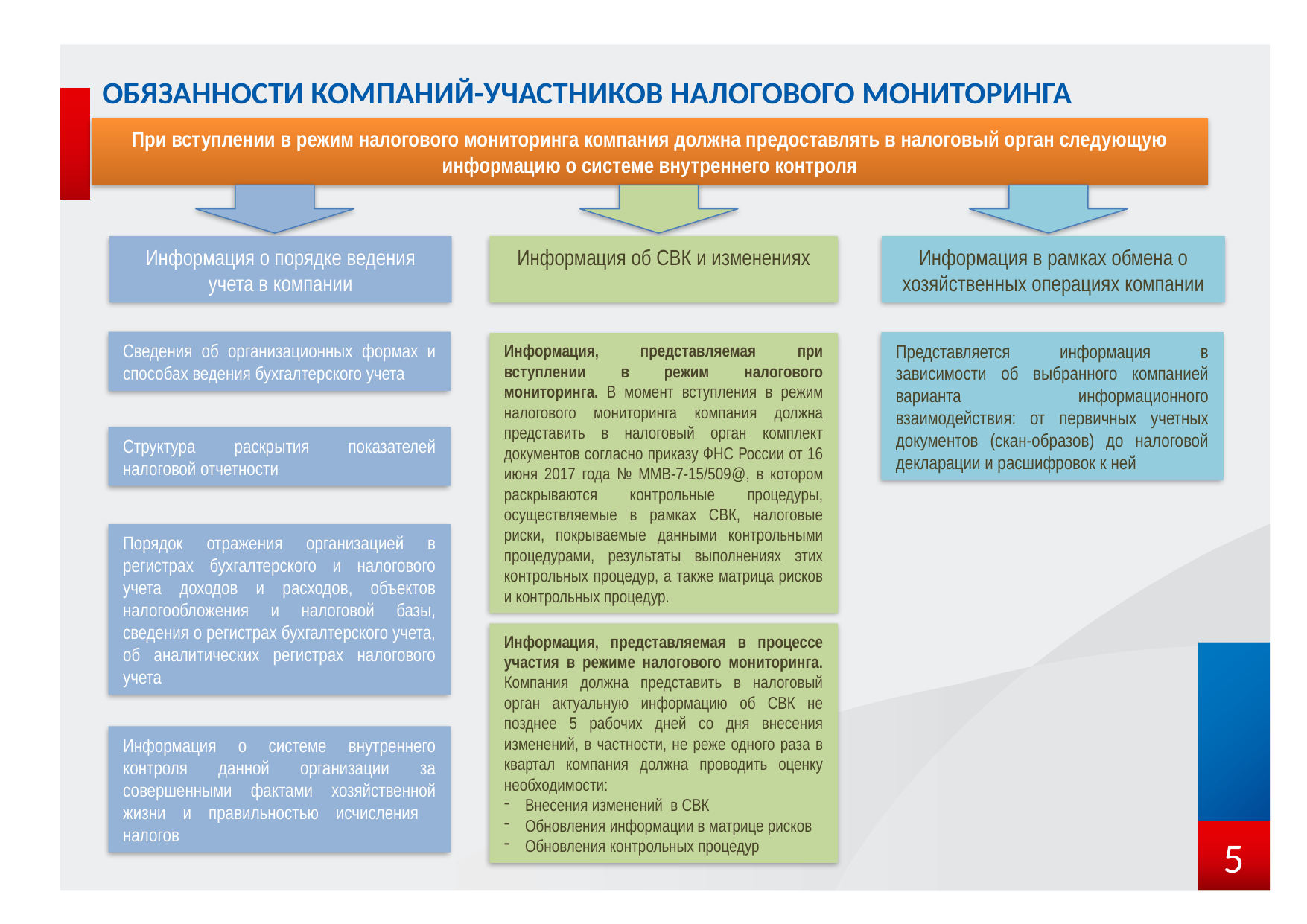

Обязанности компаний-участников Налогового мониторинга
При вступлении в режим налогового мониторинга компания должна предоставлять в налоговый орган следующую информацию о системе внутреннего контроля

Информация в рамках обмена о хозяйственных операциях компании
Информация о порядке ведения учета в компании
Информация об СВК и изменениях

Сведения об организационных формах и способах ведения бухгалтерского учета
Информация, представляемая при вступлении в режим налогового мониторинга. В момент вступления в режим налогового мониторинга компания должна представить в налоговый орган комплект документов согласно приказу ФНС России от 16 июня 2017 года № ММВ-7-15/509@, в котором раскрываются контрольные процедуры, осуществляемые в рамках СВК, налоговые риски, покрываемые данными контрольными процедурами, результаты выполнениях этих контрольных процедур, а также матрица рисков и контрольных процедур.
Представляется информация в зависимости об выбранного компанией варианта информационного взаимодействия: от первичных учетных документов (скан-образов) до налоговой декларации и расшифровок к ней
Структура раскрытия показателей налоговой отчетности
Порядок отражения организацией в регистрах бухгалтерского и налогового учета доходов и расходов, объектов налогообложения и налоговой базы, сведения о регистрах бухгалтерского учета, об аналитических регистрах налогового учета
Информация, представляемая в процессе участия в режиме налогового мониторинга. Компания должна представить в налоговый орган актуальную информацию об СВК не позднее 5 рабочих дней со дня внесения изменений, в частности, не реже одного раза в квартал компания должна проводить оценку необходимости:
Внесения изменений  в СВК
Обновления информации в матрице рисков
Обновления контрольных процедур
Информация о системе внутреннего контроля данной организации за совершенными фактами хозяйственной жизни и правильностью исчисления  налогов
5